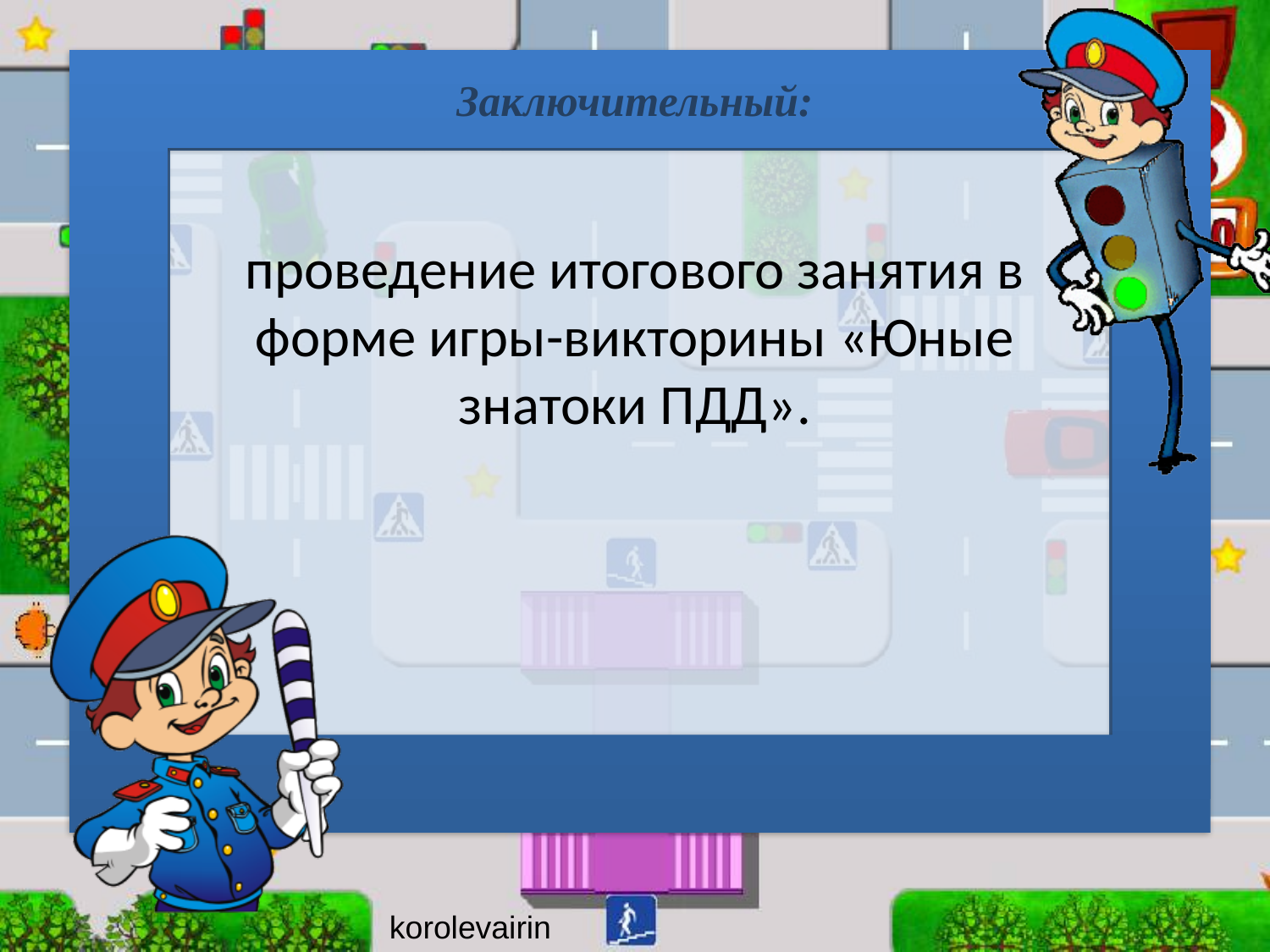

# Заключительный:
проведение итогового занятия в форме игры-викторины «Юные знатоки ПДД».